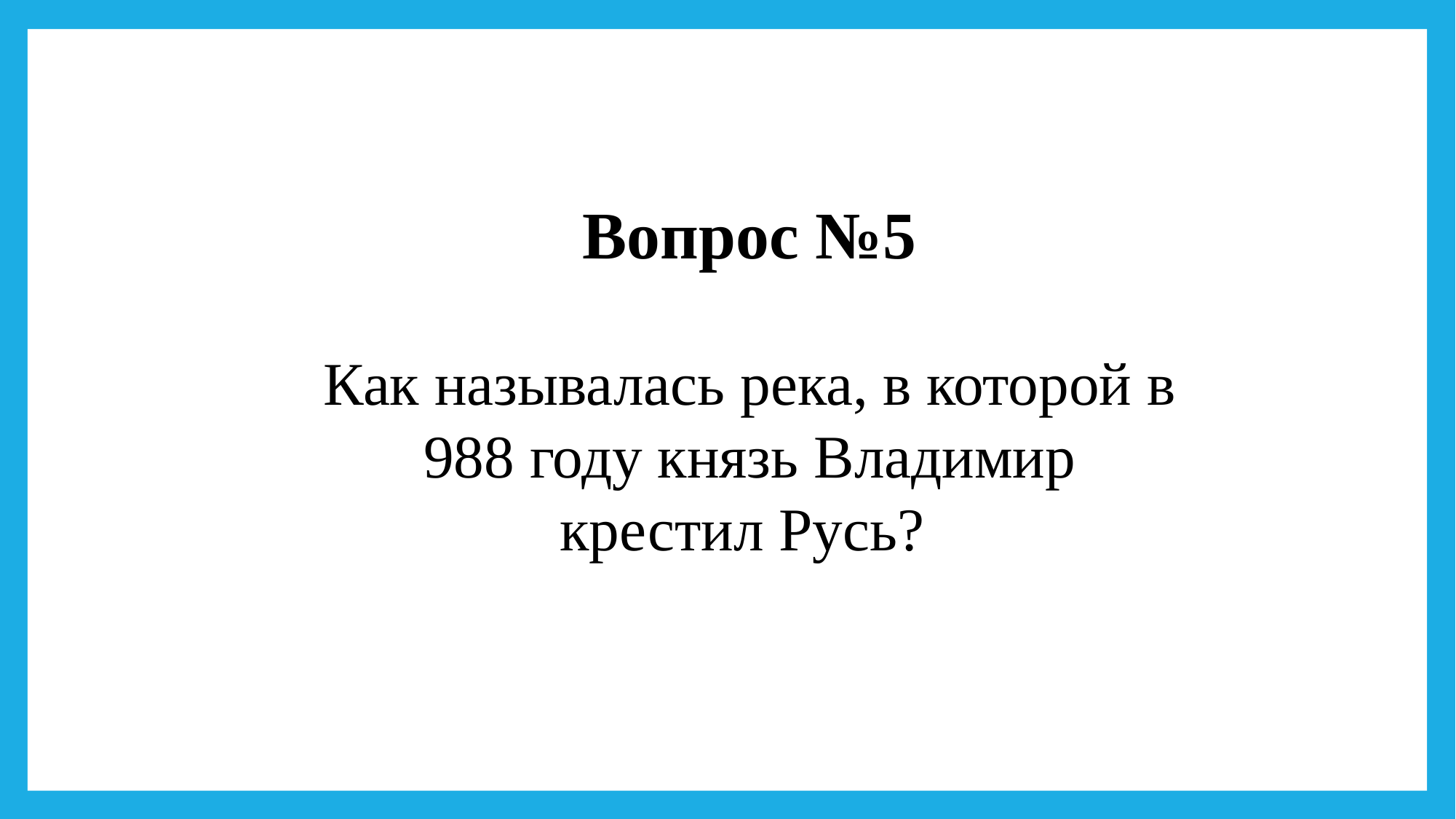

Вопрос №5

Как называлась река, в которой в 988 году князь Владимир крестил Русь?